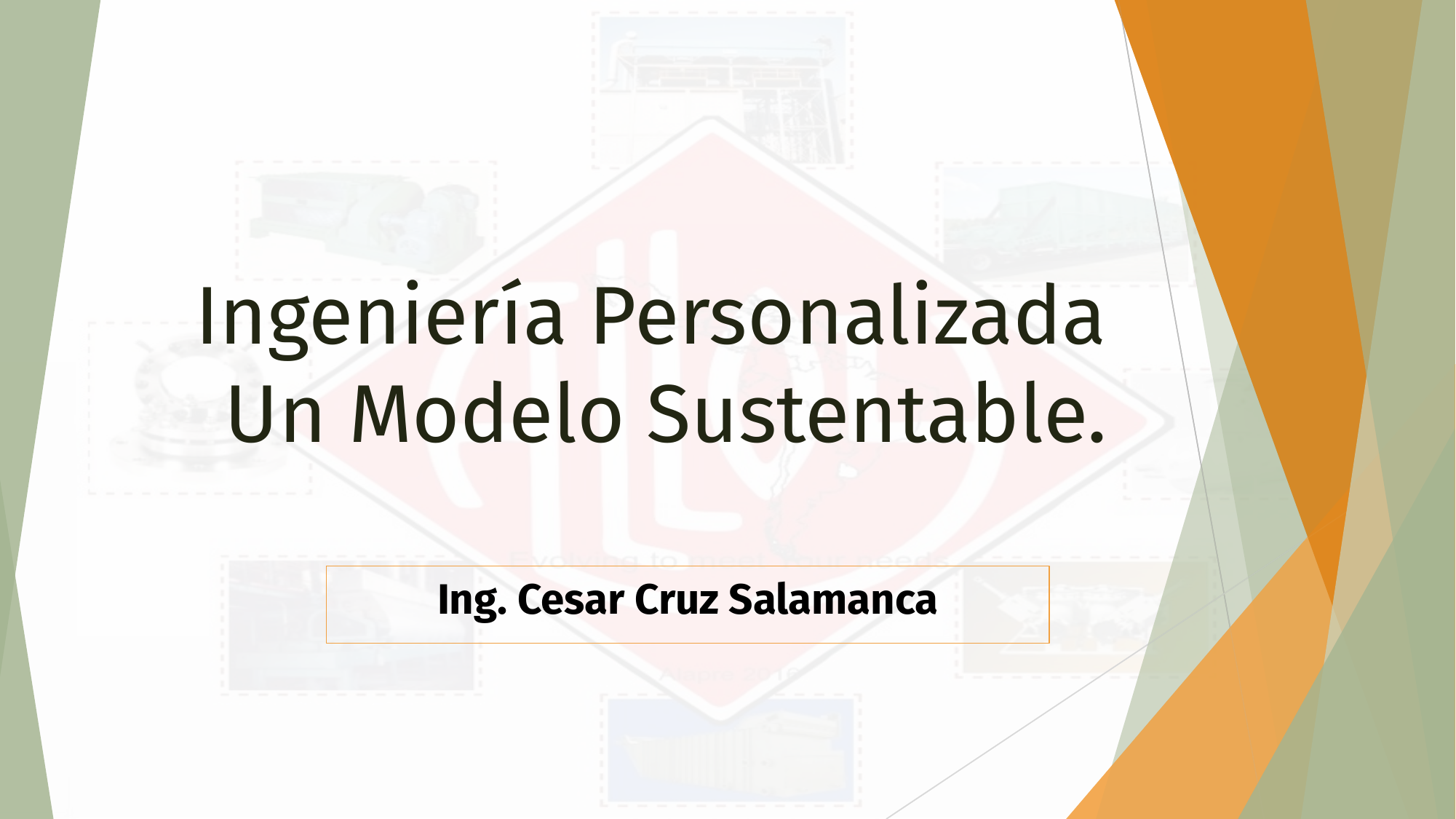

# Ingeniería Personalizada Un Modelo Sustentable.
Ing. Cesar Cruz Salamanca